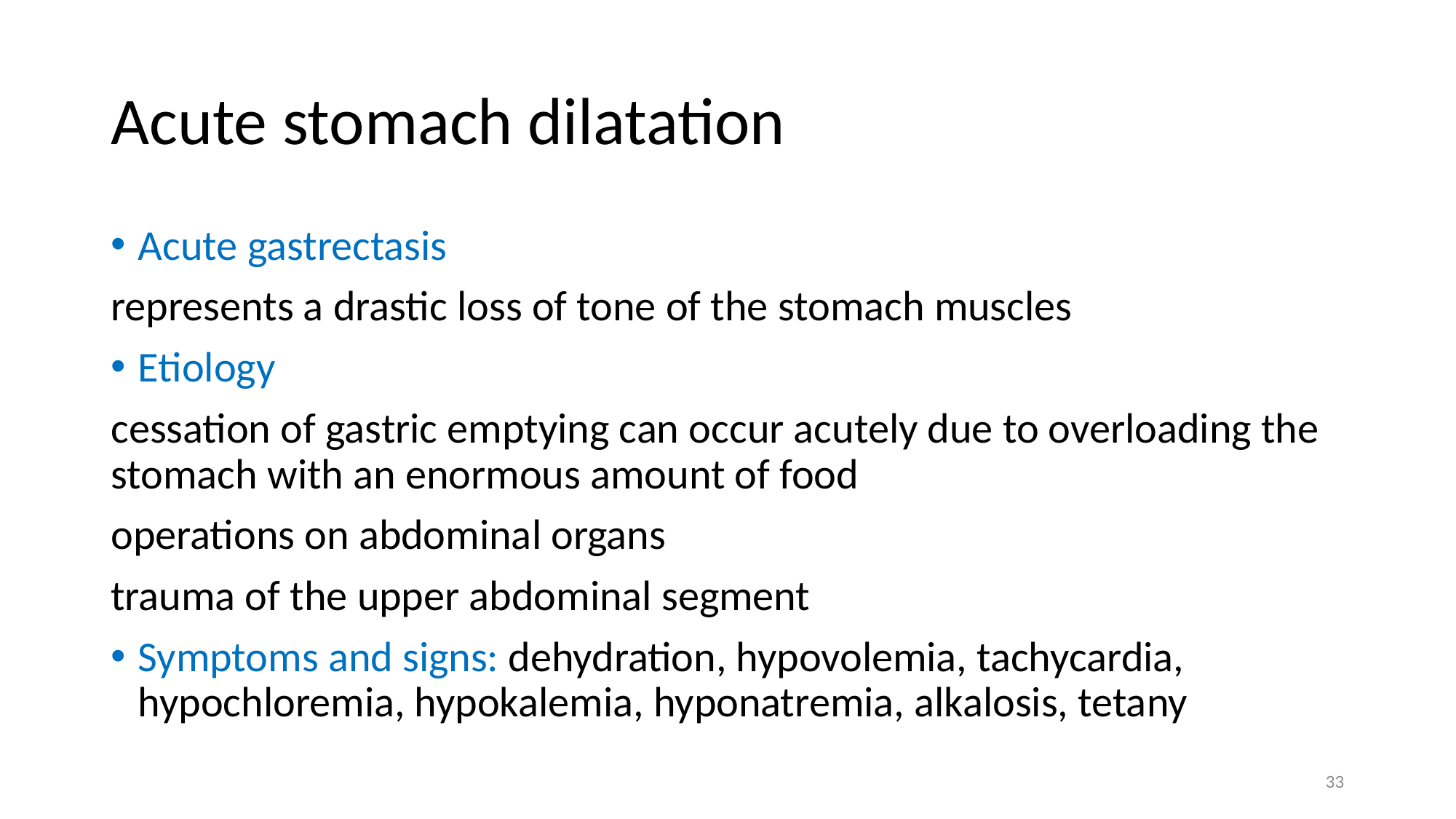

# Acute stomach dilatation
Acute gastrectasis
represents a drastic loss of tone of the stomach muscles
Etiology
cessation of gastric emptying can occur acutely due to overloading the stomach with an enormous amount of food
operations on abdominal organs
trauma of the upper abdominal segment
Symptoms and signs: dehydration, hypovolemia, tachycardia, hypochloremia, hypokalemia, hyponatremia, alkalosis, tetany
33